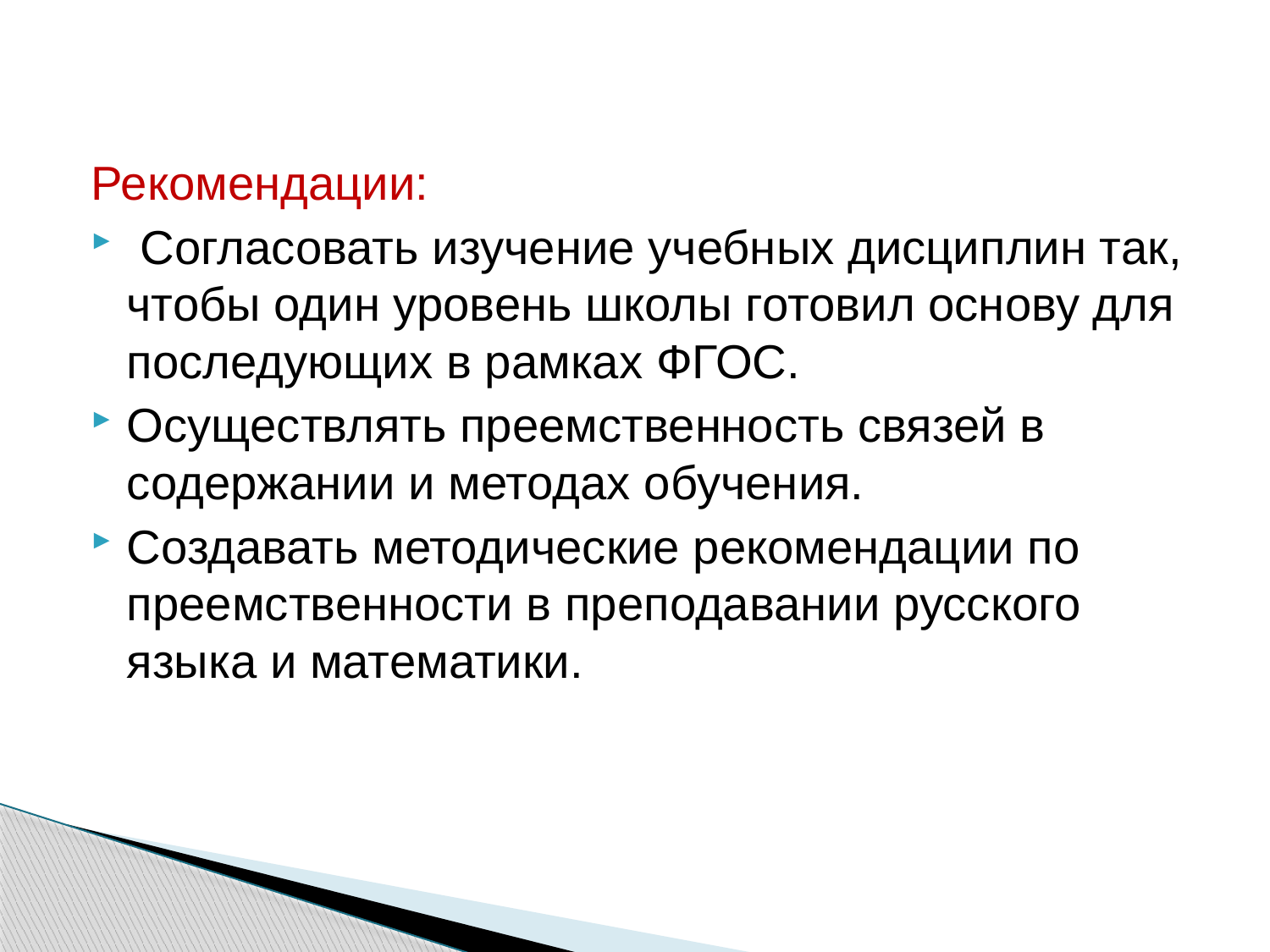

Рекомендации:
 Согласовать изучение учебных дисциплин так, чтобы один уровень школы готовил основу для последующих в рамках ФГОС.
Осуществлять преемственность связей в содержании и методах обучения.
Создавать методические рекомендации по преемственности в преподавании русского языка и математики.